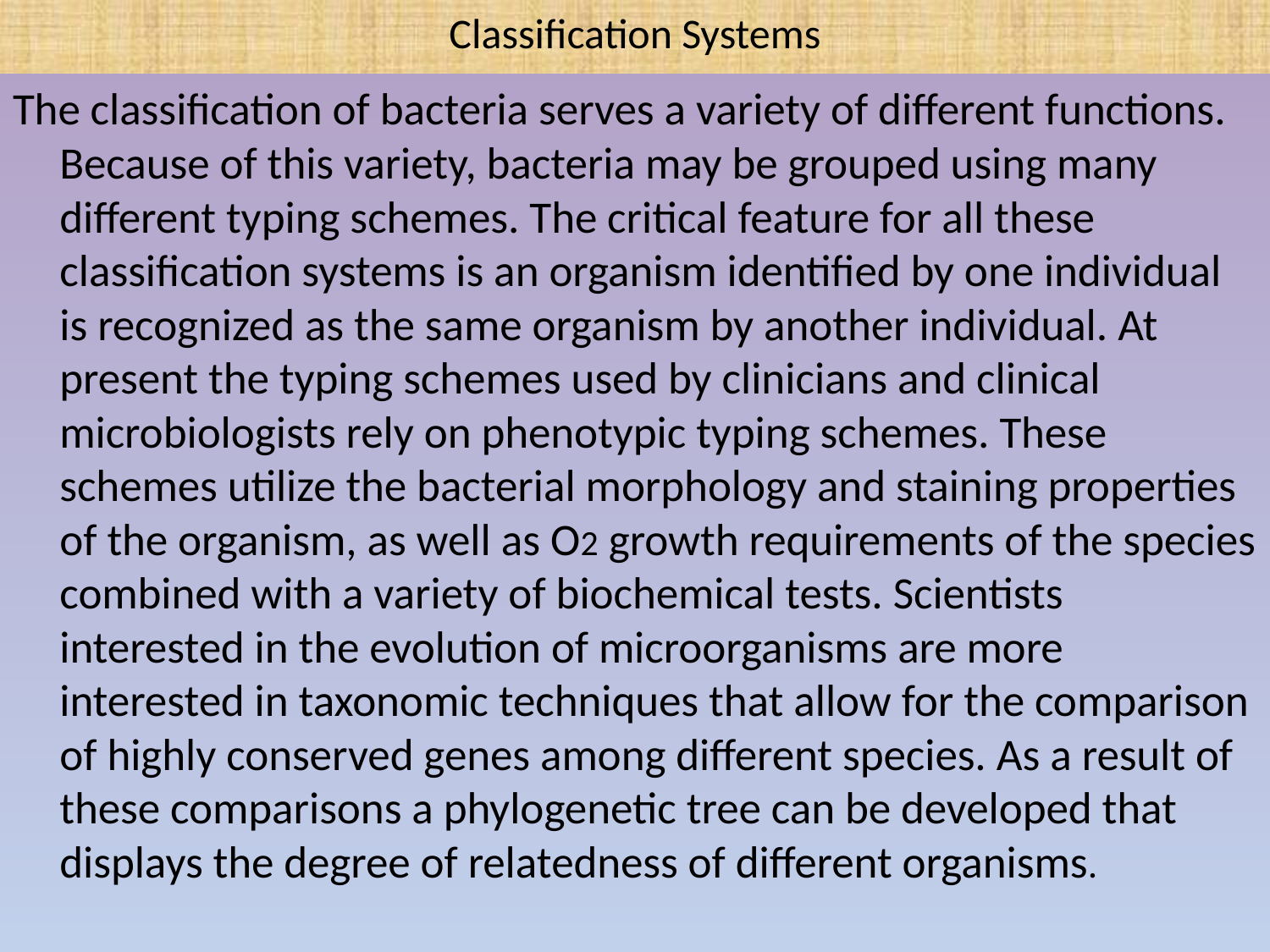

# Classification Systems
The classification of bacteria serves a variety of different functions. Because of this variety, bacteria may be grouped using many different typing schemes. The critical feature for all these classification systems is an organism identified by one individual is recognized as the same organism by another individual. At present the typing schemes used by clinicians and clinical microbiologists rely on phenotypic typing schemes. These schemes utilize the bacterial morphology and staining properties of the organism, as well as O2 growth requirements of the species combined with a variety of biochemical tests. Scientists interested in the evolution of microorganisms are more interested in taxonomic techniques that allow for the comparison of highly conserved genes among different species. As a result of these comparisons a phylogenetic tree can be developed that displays the degree of relatedness of different organisms.